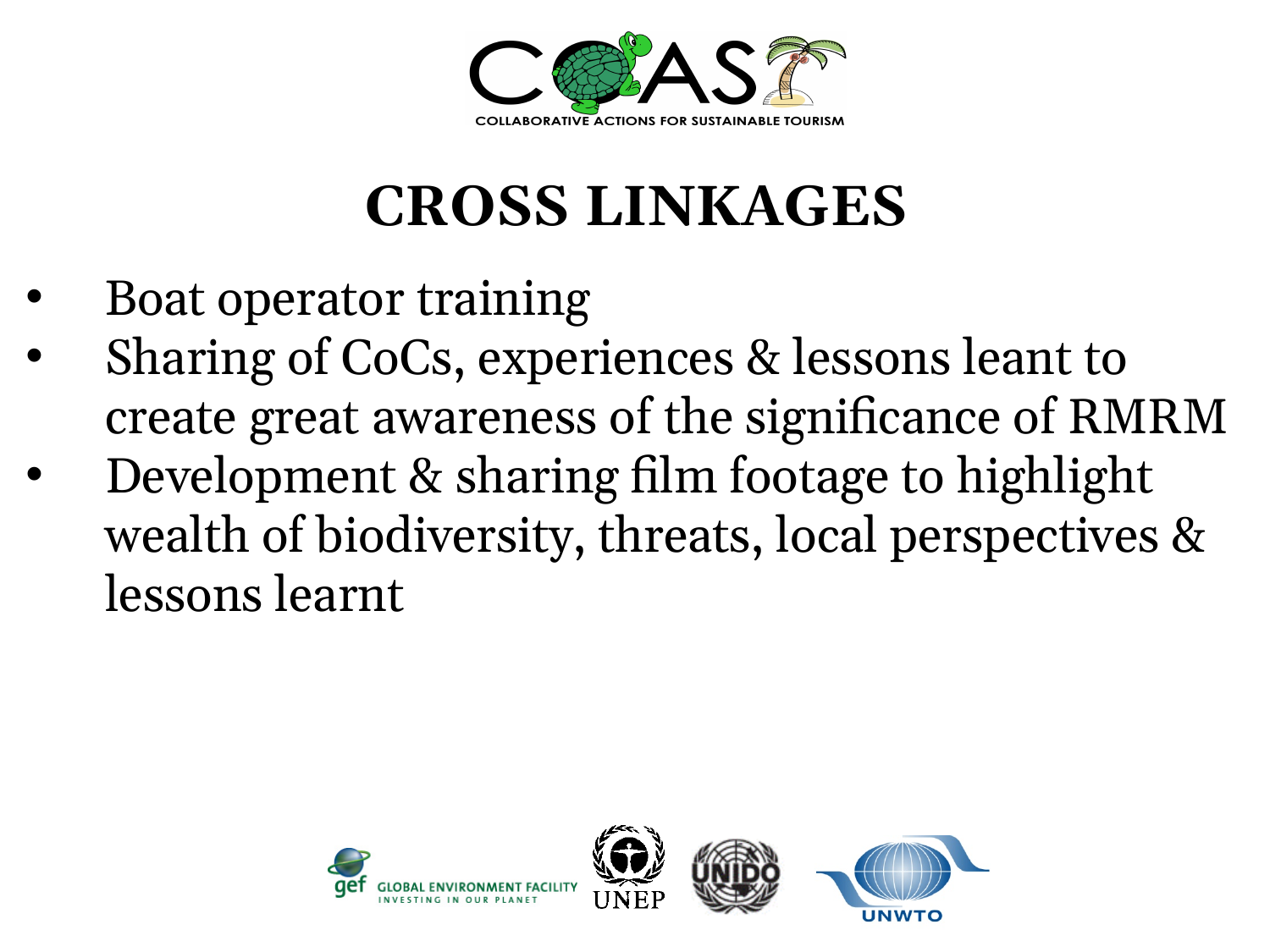

CROSS LINKAGES

Boat operator training
Sharing of CoCs, experiences & lessons leant to create great awareness of the significance of RMRM
Development & sharing film footage to highlight wealth of biodiversity, threats, local perspectives & lessons learnt

#